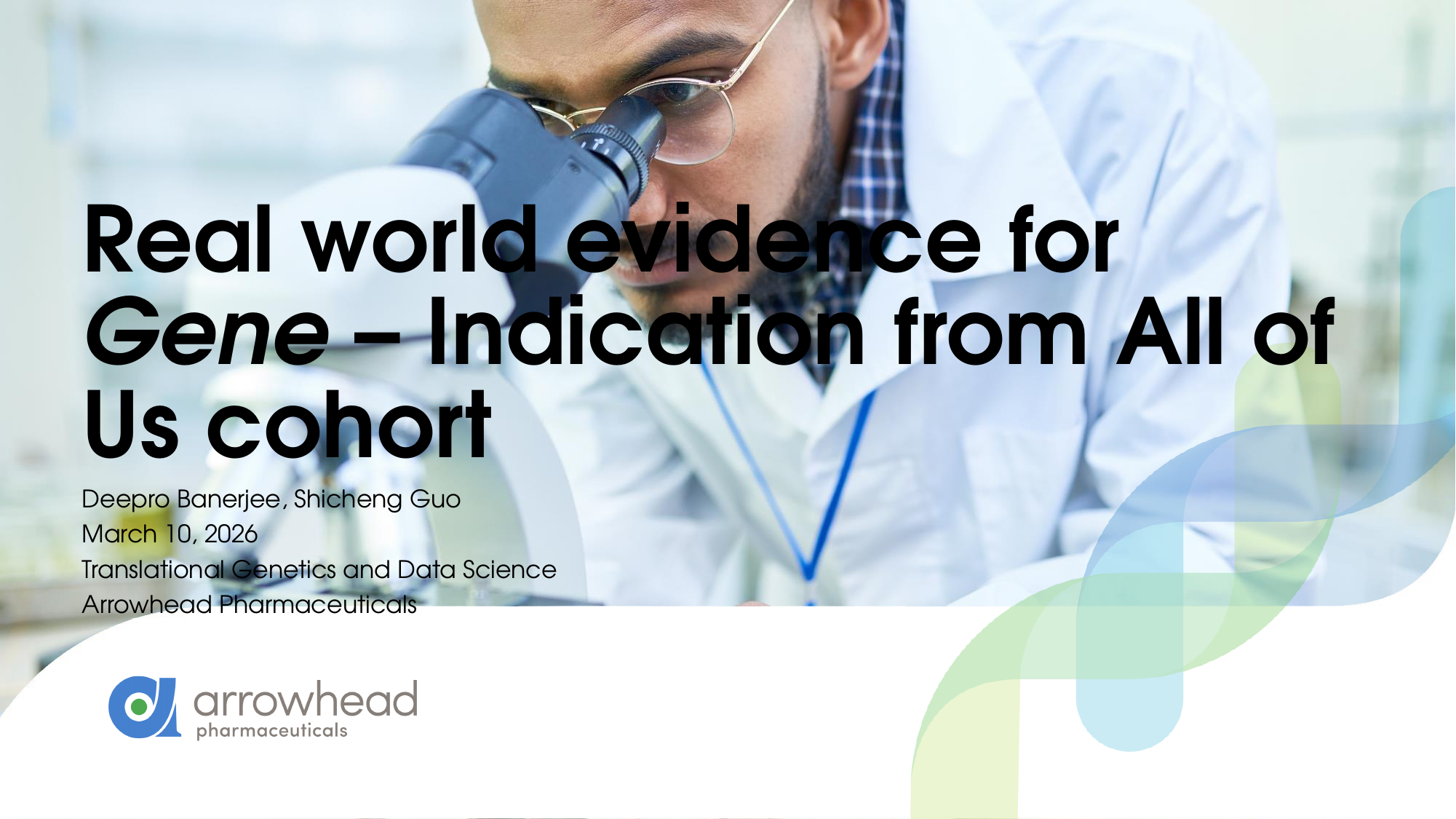

# Real world evidence for Gene – Indication from All of Us cohort
Deepro Banerjee, Shicheng Guo
March 10, 2026
Translational Genetics and Data Science
Arrowhead Pharmaceuticals
1